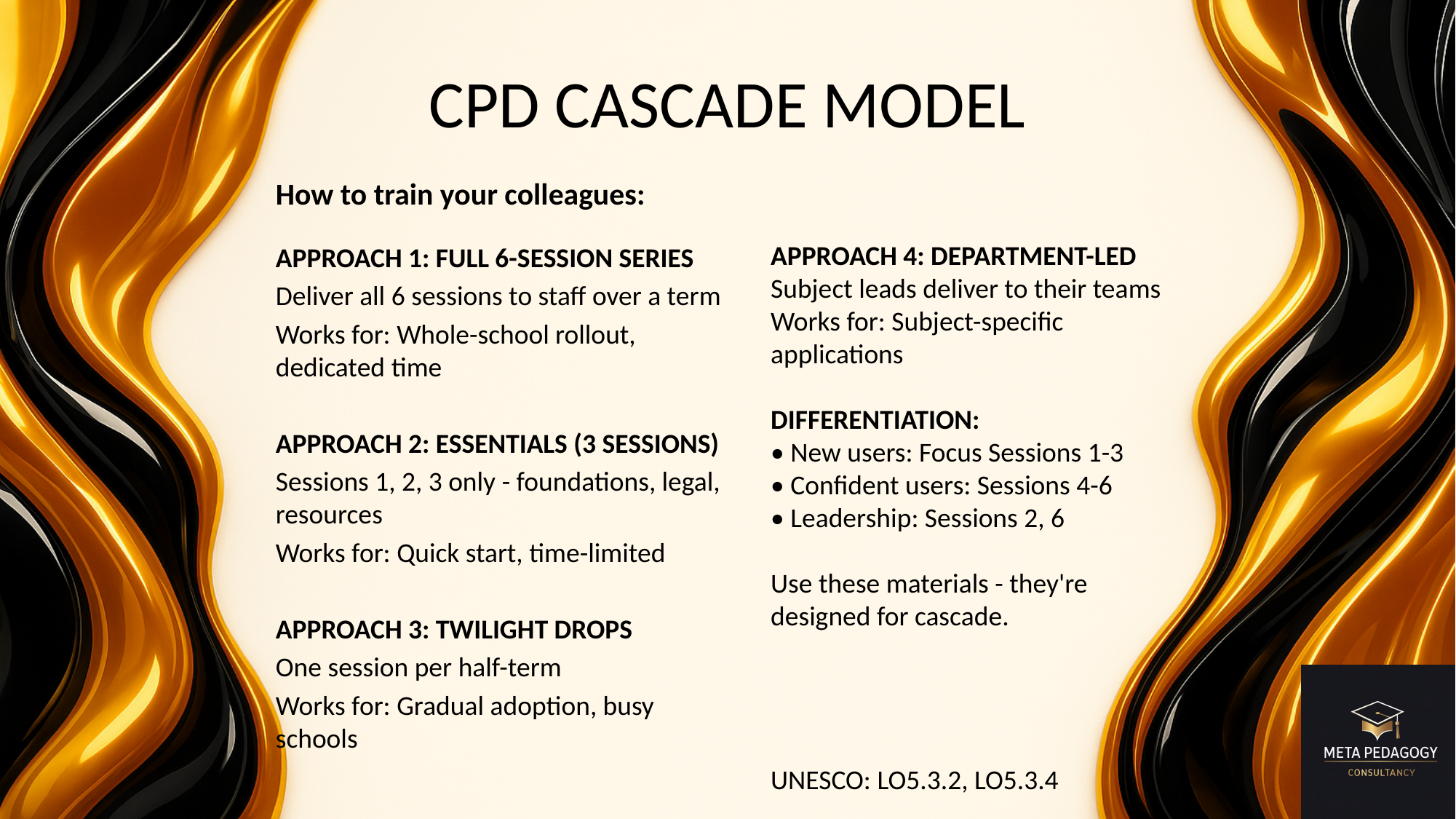

# CPD CASCADE MODEL
How to train your colleagues:

APPROACH 1: FULL 6-SESSION SERIES
Deliver all 6 sessions to staff over a term
Works for: Whole-school rollout, dedicated time

APPROACH 2: ESSENTIALS (3 SESSIONS)
Sessions 1, 2, 3 only - foundations, legal, resources
Works for: Quick start, time-limited

APPROACH 3: TWILIGHT DROPS
One session per half-term
Works for: Gradual adoption, busy schools

APPROACH 4: DEPARTMENT-LED
Subject leads deliver to their teams
Works for: Subject-specific applications

DIFFERENTIATION:
• New users: Focus Sessions 1-3
• Confident users: Sessions 4-6
• Leadership: Sessions 2, 6

Use these materials - they're designed for cascade.

UNESCO: LO5.3.2, LO5.3.4